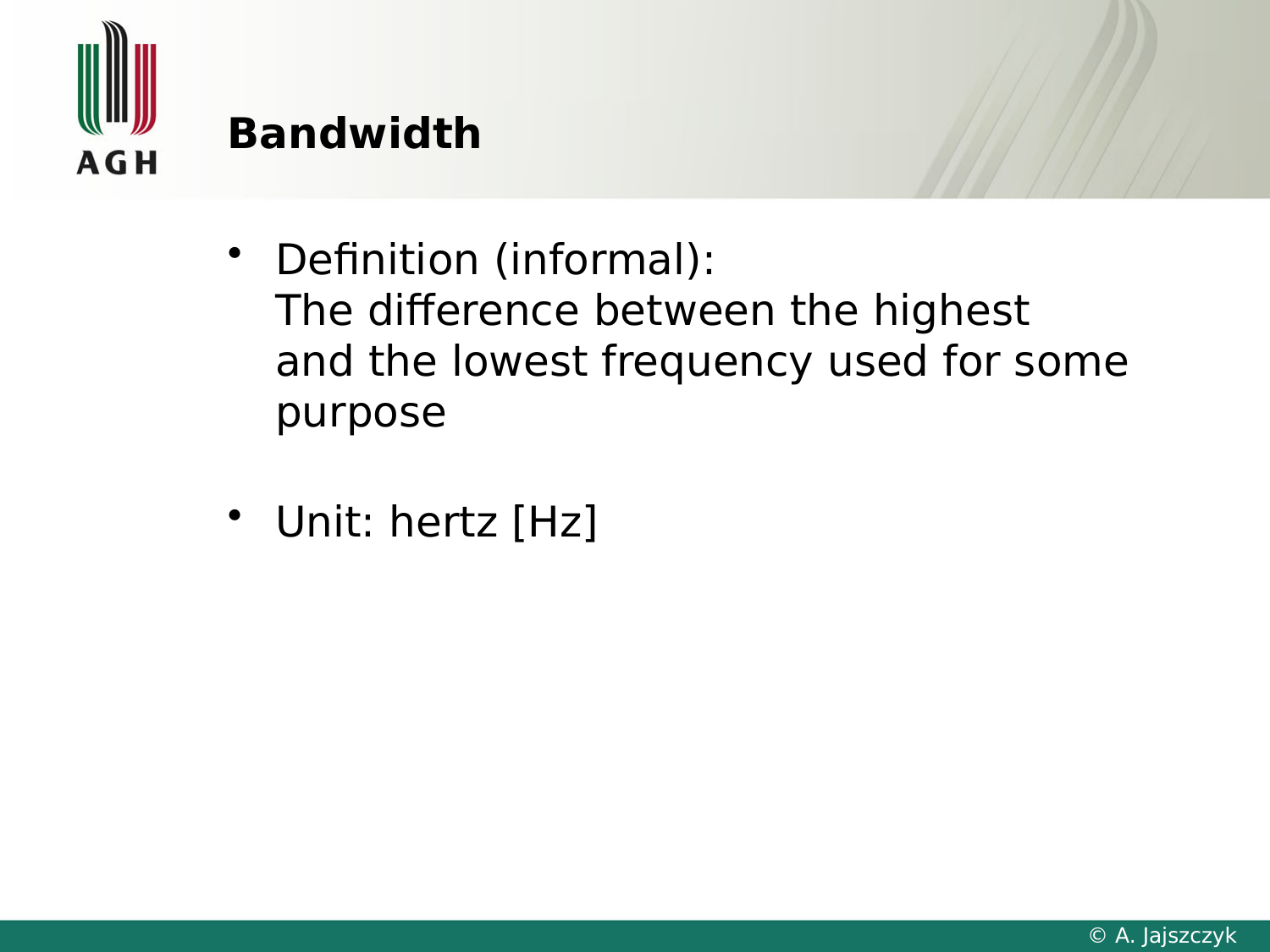

# Bandwidth
Definition (informal):
The difference between the highest
and the lowest frequency used for some purpose
Unit: hertz [Hz]